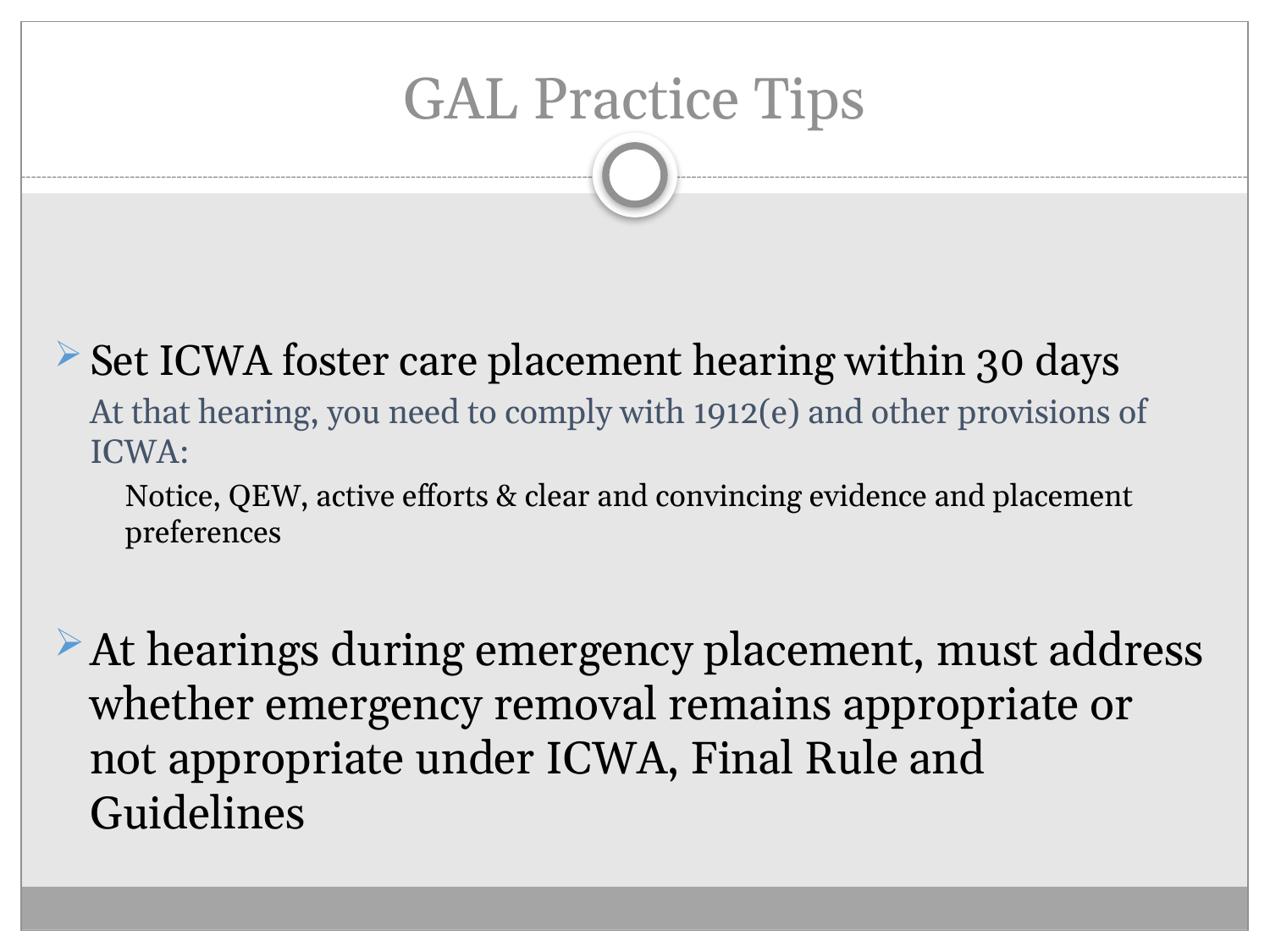

# GAL Practice Tips

Set ICWA foster care placement hearing within 30 days
At that hearing, you need to comply with 1912(e) and other provisions of ICWA:
Notice, QEW, active efforts & clear and convincing evidence and placement preferences

At hearings during emergency placement, must address whether emergency removal remains appropriate or not appropriate under ICWA, Final Rule and Guidelines